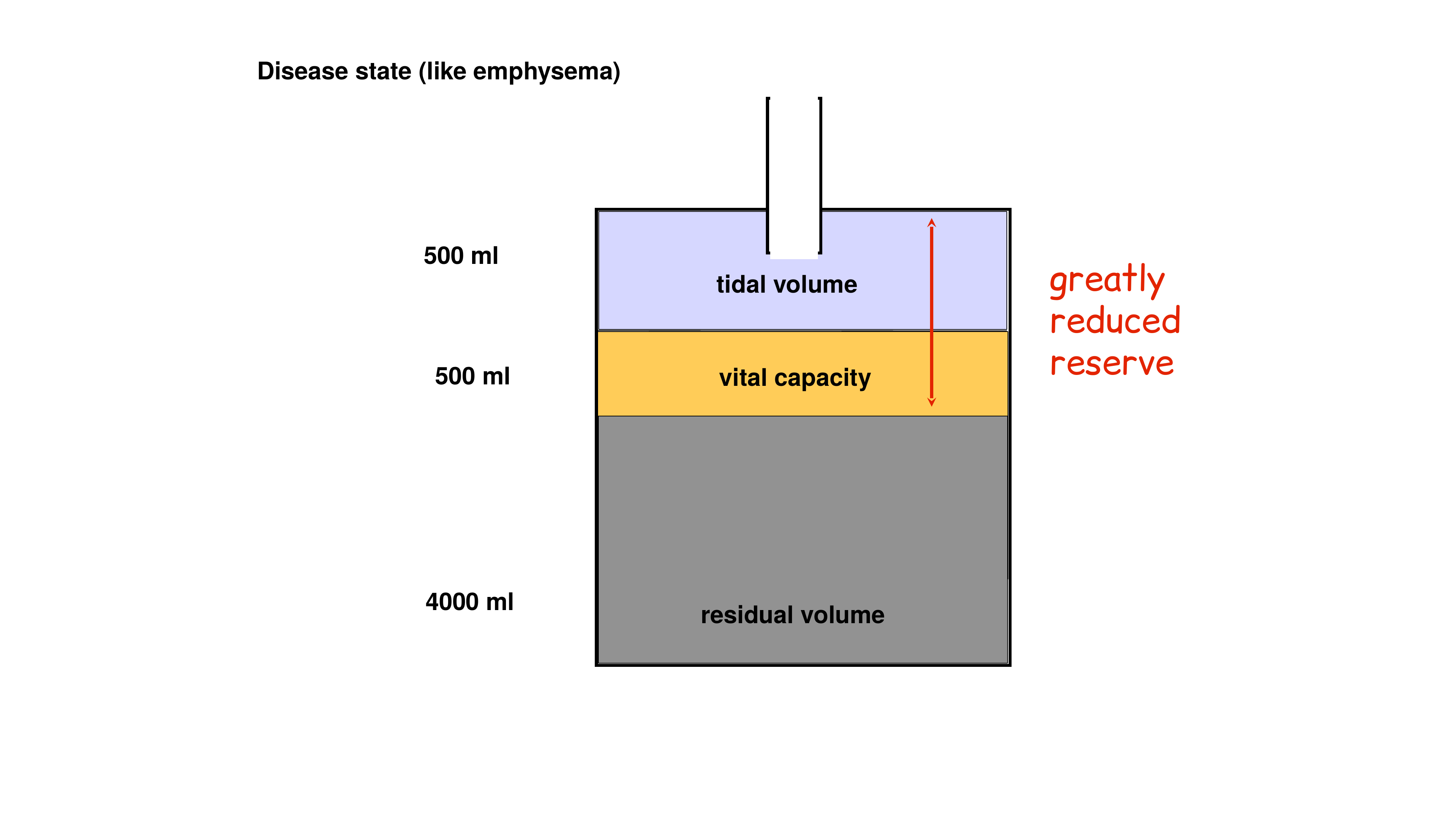

Disease state (like emphysema)

500 ml
greatly reduced reserve
tidal volume

500 ml
vital capacity

4000 ml
residual volume